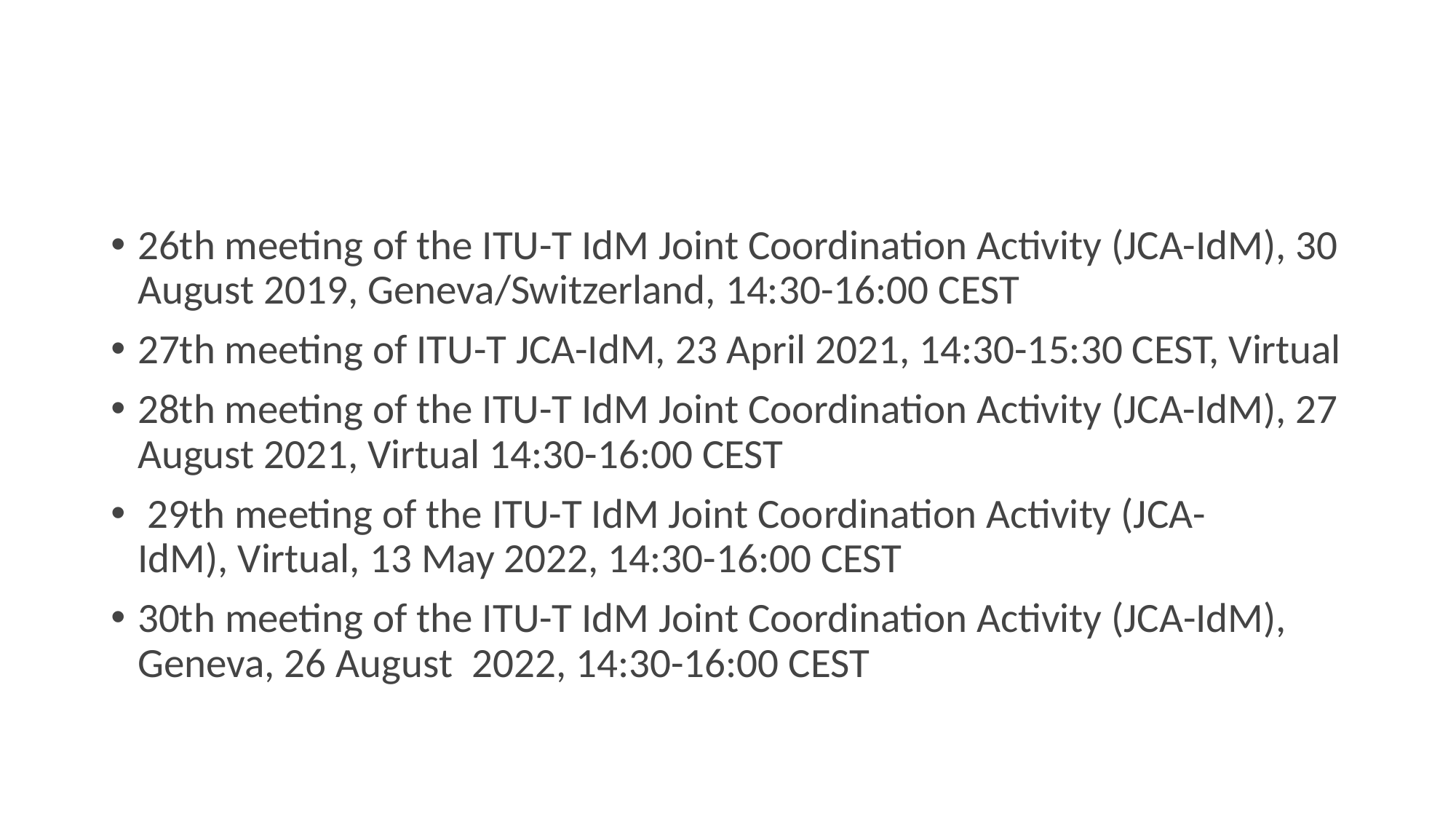

#
26th meeting of the ITU-T IdM Joint Coordination Activity (JCA-IdM), 30 August 2019, Geneva/Switzerland, 14:30-16:00 CEST
27th meeting of ITU-T JCA-IdM, 23 April 2021, 14:30-15:30 CEST, Virtual
28th meeting of the ITU-T IdM Joint Coordination Activity (JCA-IdM), 27 August 2021, Virtual 14:30-16:00 CEST
 29th meeting of the ITU-T IdM Joint Coordination Activity (JCA-IdM), Virtual, 13 May 2022, 14:30-16:00 CEST
30th meeting of the ITU-T IdM Joint Coordination Activity (JCA-IdM), Geneva, 26 August  2022, 14:30-16:00 CEST